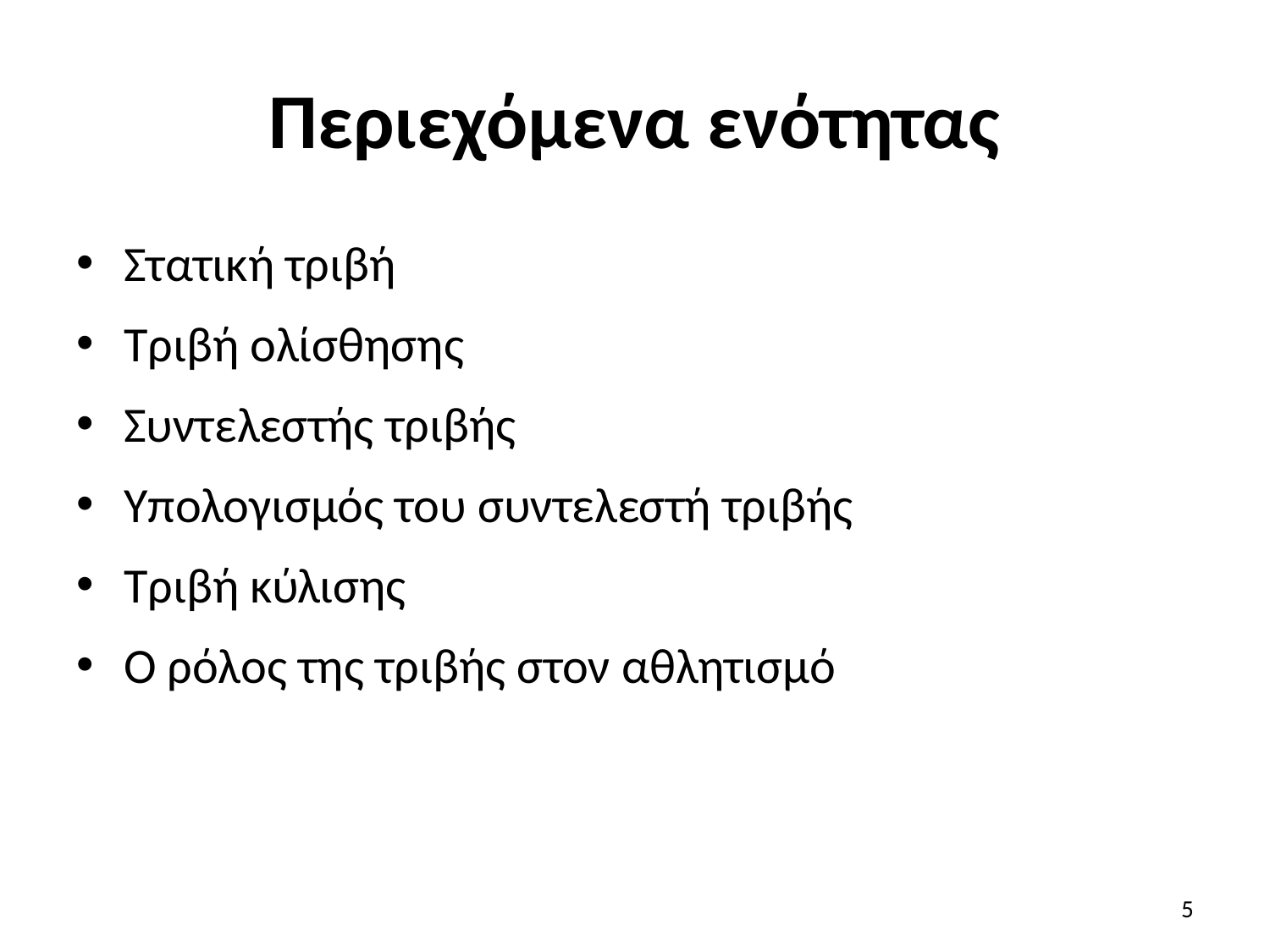

# Περιεχόμενα ενότητας
Στατική τριβή
Tριβή ολίσθησης
Συντελεστής τριβής
Υπολογισμός του συντελεστή τριβής
Τριβή κύλισης
Ο ρόλος της τριβής στον αθλητισμό
5